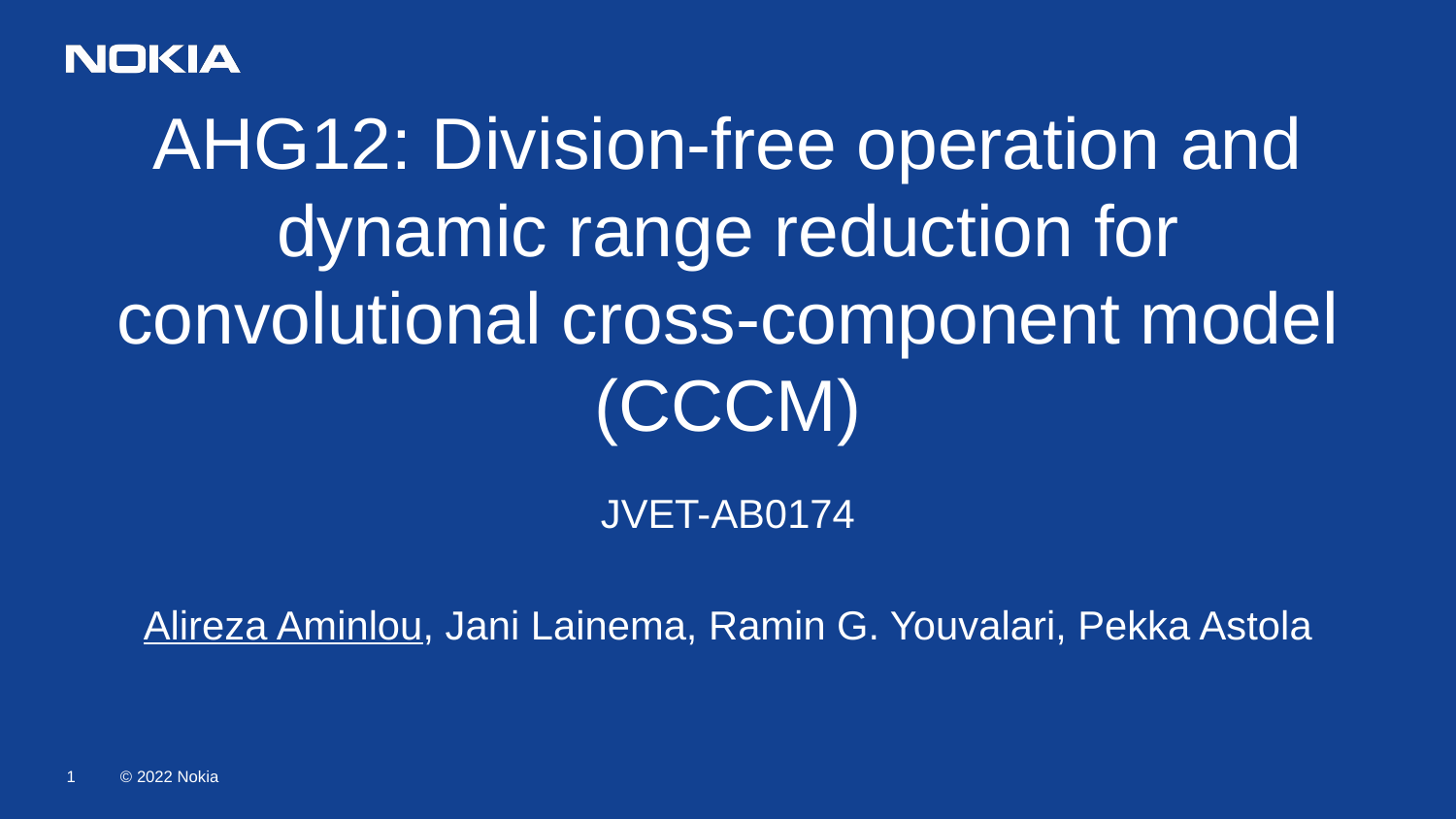

# AHG12: Division-free operation and dynamic range reduction for convolutional cross-component model (CCCM)
JVET-AB0174

Alireza Aminlou, Jani Lainema, Ramin G. Youvalari, Pekka Astola